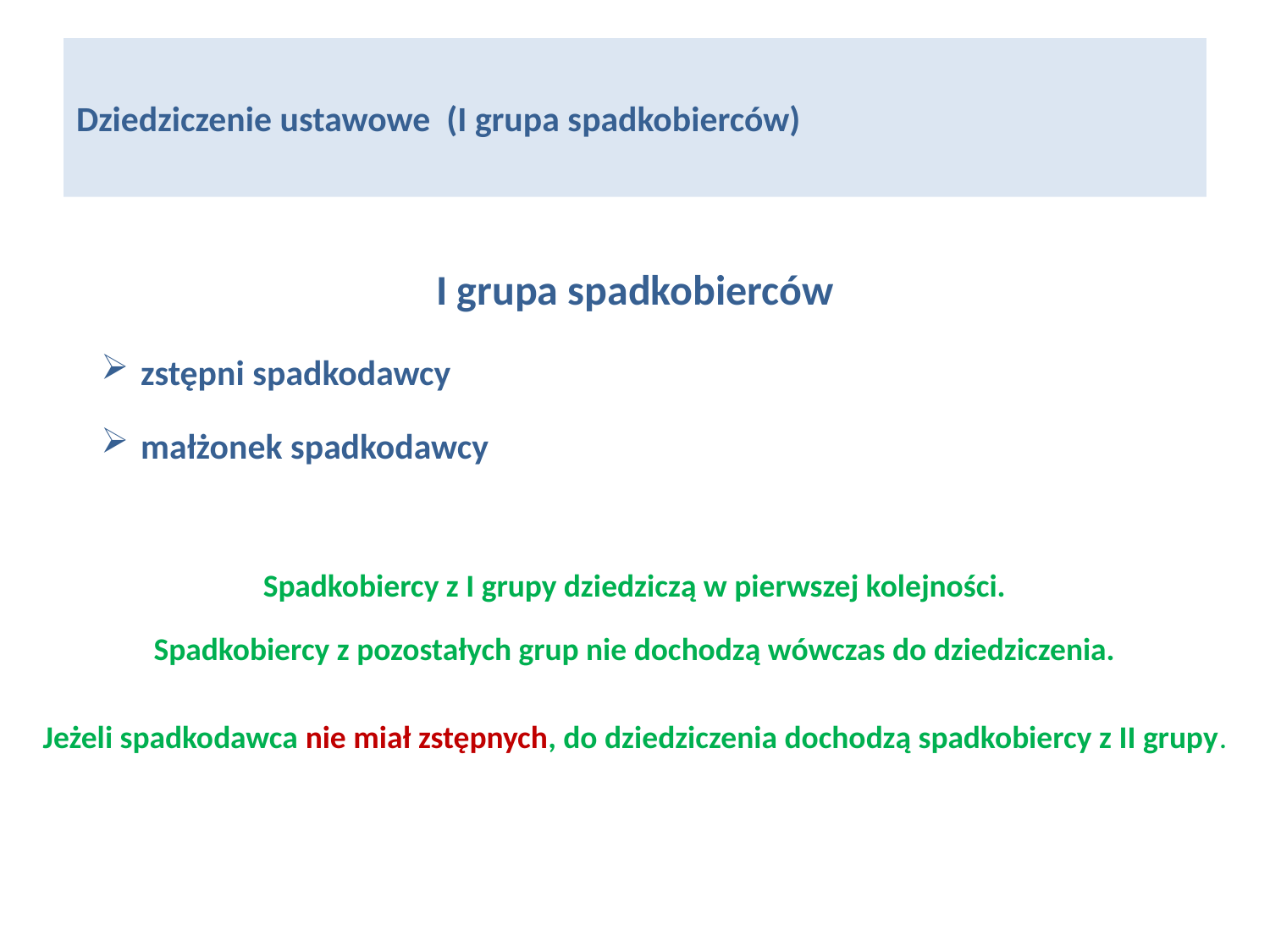

# Dziedziczenie ustawowe  (I grupa spadkobierców)

I grupa spadkobierców

zstępni spadkodawcy

małżonek spadkodawcy

Spadkobiercy z I grupy dziedziczą w pierwszej kolejności.

Spadkobiercy z pozostałych grup nie dochodzą wówczas do dziedziczenia.

Jeżeli spadkodawca nie miał zstępnych, do dziedziczenia dochodzą spadkobiercy z II grupy.